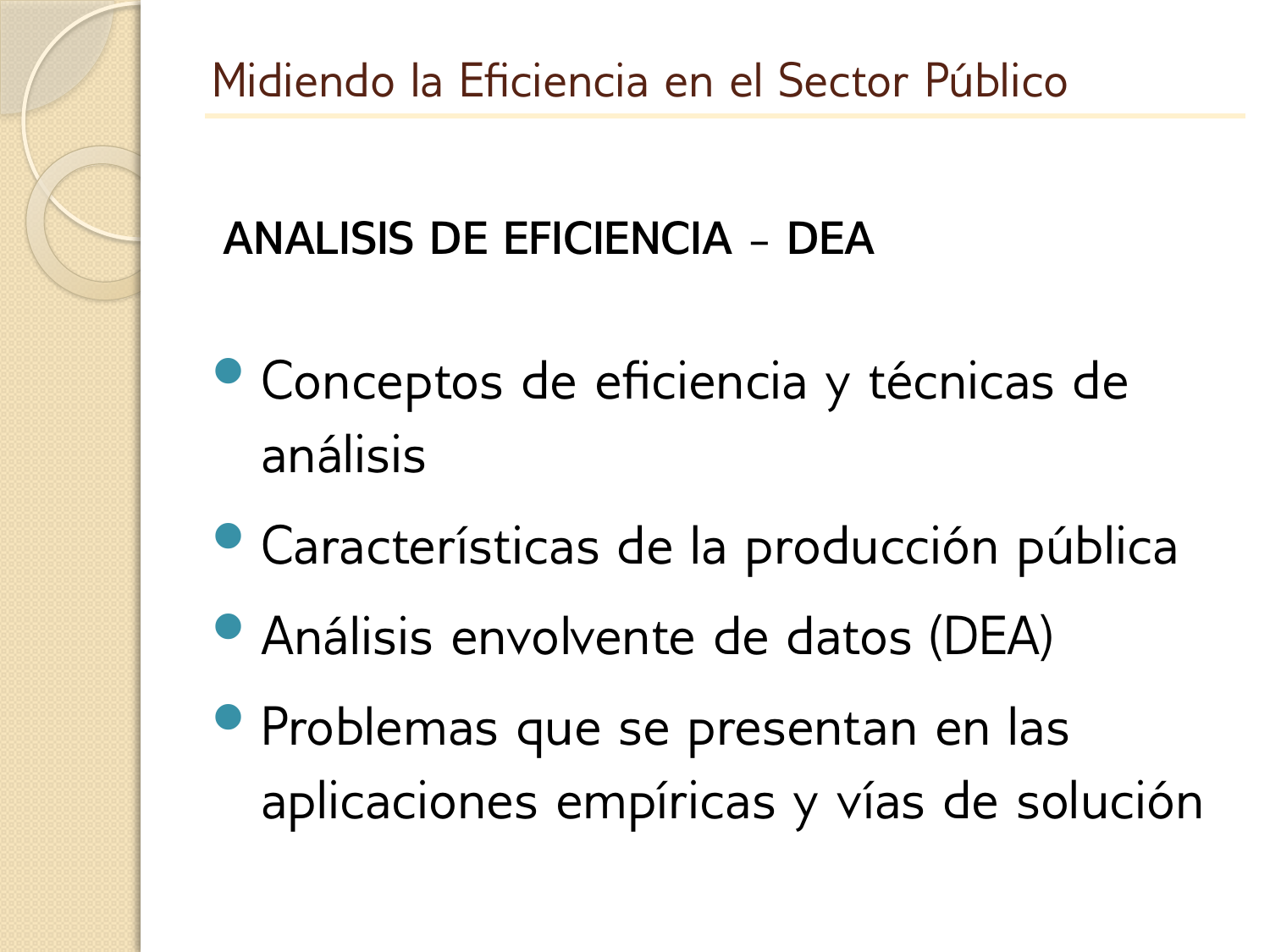

# Midiendo la Eficiencia en el Sector Público
ANALISIS DE EFICIENCIA – DEA

Conceptos de eficiencia y técnicas de análisis
Características de la producción pública
Análisis envolvente de datos (DEA)
Problemas que se presentan en las aplicaciones empíricas y vías de solución